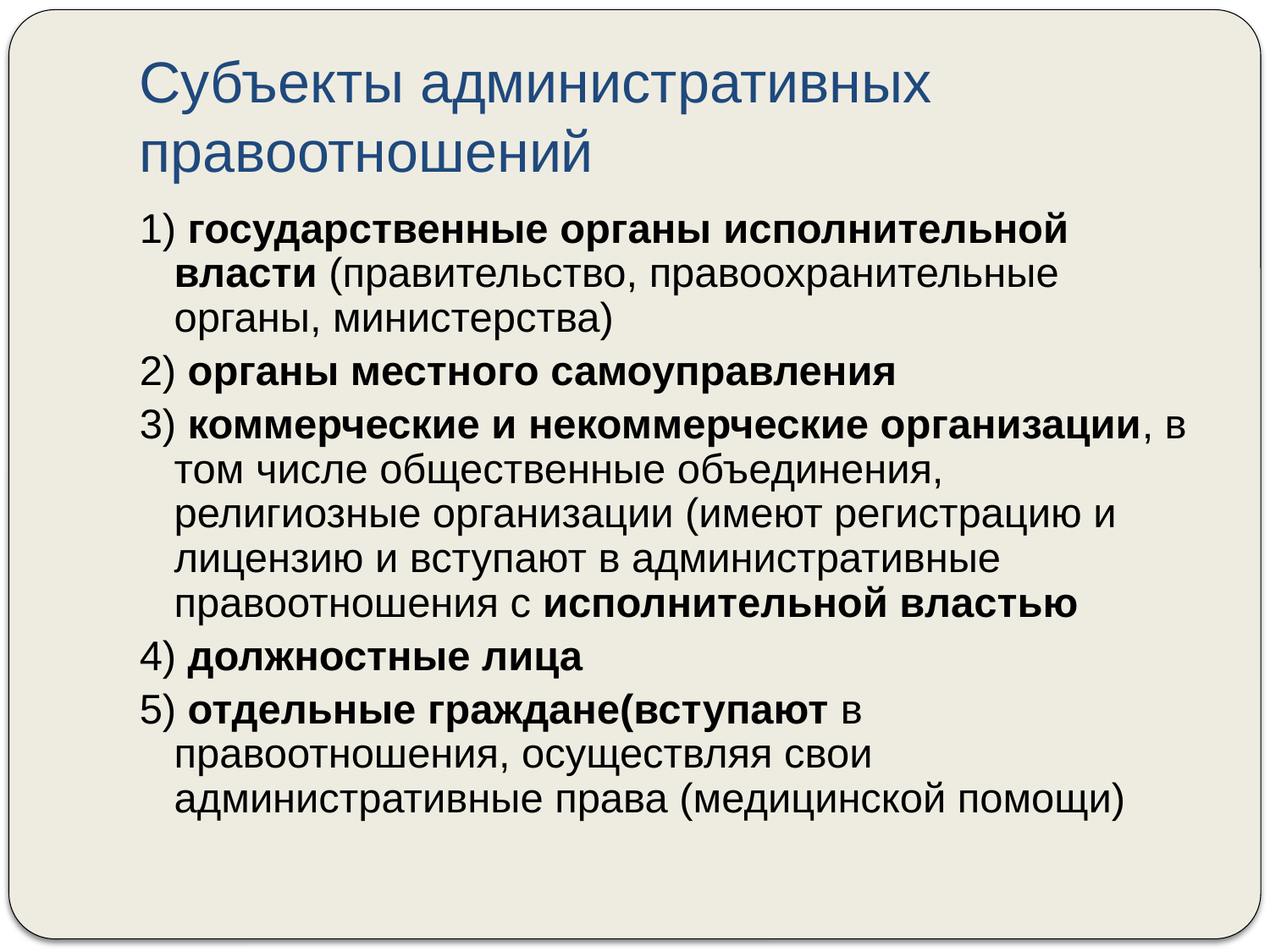

# Субъекты административных правоотношений
1) государственные органы исполнительной власти (правительство, правоохранительные органы, министерства)
2) органы местного самоуправления
3) коммерческие и некоммерческие организации, в том числе общественные объединения, религиозные организации (имеют регистрацию и  лицензию и вступают в административные правоотношения с исполнительной властью
4) должностные лица
5) отдельные граждане(вступают в правоотношения, осуществляя свои административные права (медицинской помощи)